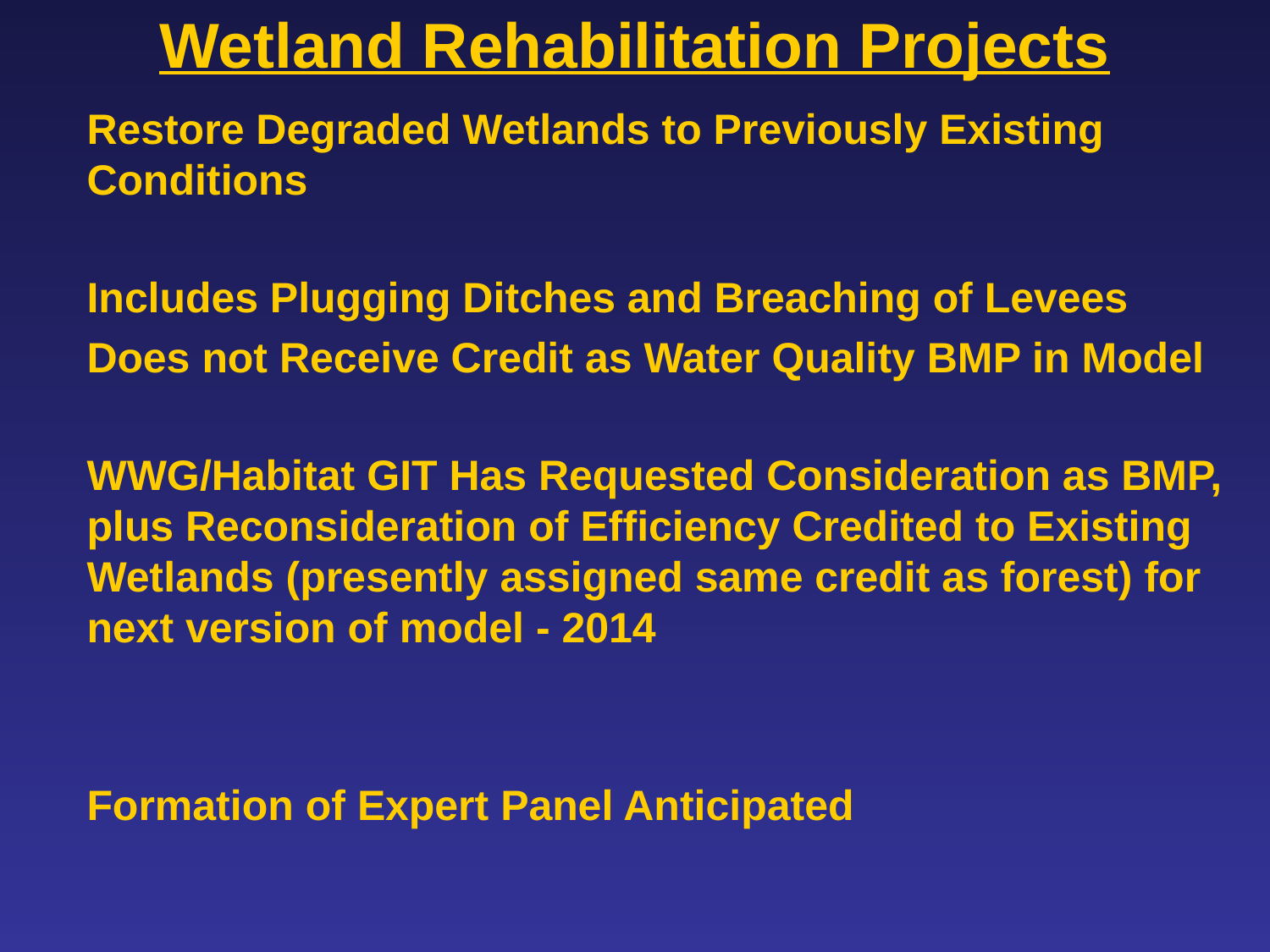

# Wetland Rehabilitation Projects
Restore Degraded Wetlands to Previously Existing Conditions

Includes Plugging Ditches and Breaching of Levees
Does not Receive Credit as Water Quality BMP in Model

WWG/Habitat GIT Has Requested Consideration as BMP, plus Reconsideration of Efficiency Credited to Existing Wetlands (presently assigned same credit as forest) for next version of model - 2014

Formation of Expert Panel Anticipated